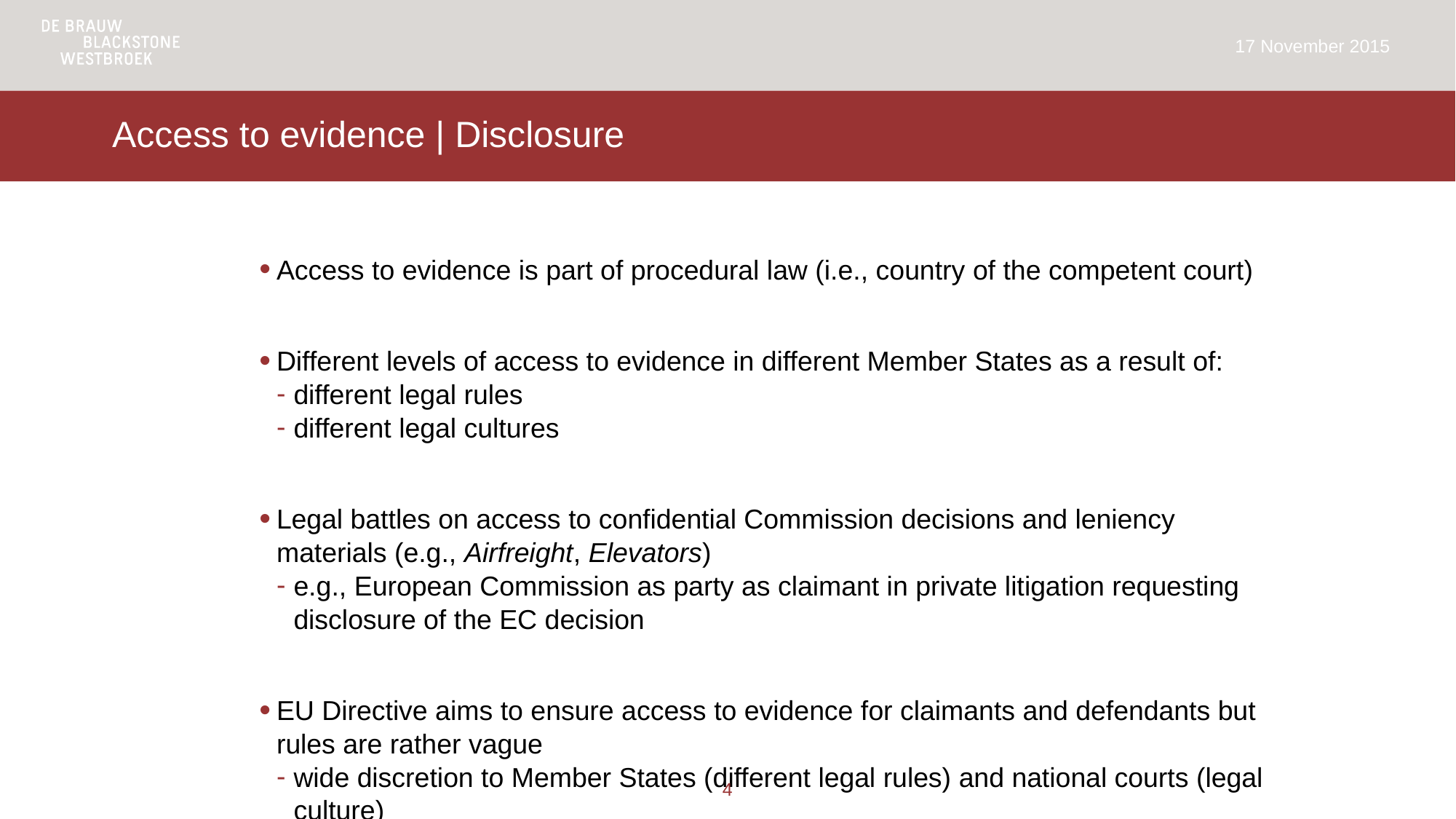

17 November 2015
# Access to evidence | Disclosure
Access to evidence is part of procedural law (i.e., country of the competent court)

Different levels of access to evidence in different Member States as a result of:
different legal rules
different legal cultures

Legal battles on access to confidential Commission decisions and leniency materials (e.g., Airfreight, Elevators)
e.g., European Commission as party as claimant in private litigation requesting disclosure of the EC decision

EU Directive aims to ensure access to evidence for claimants and defendants but rules are rather vague
wide discretion to Member States (different legal rules) and national courts (legal culture)

4